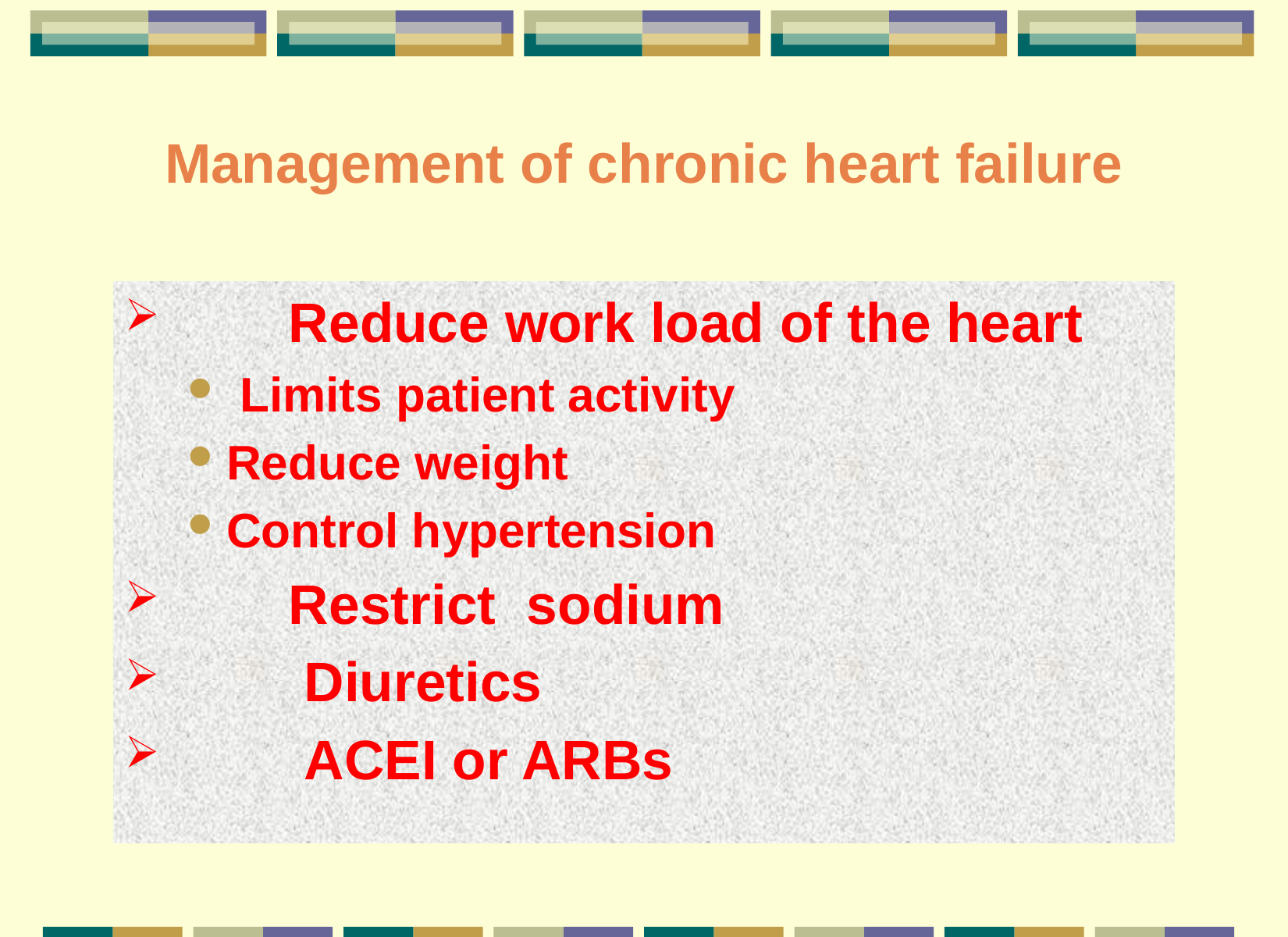

# Management of chronic heart failure
	Reduce work load of the heart
 Limits patient activity
Reduce weight
Control hypertension
	Restrict  sodium
	 Diuretics
	 ACEI or ARBs